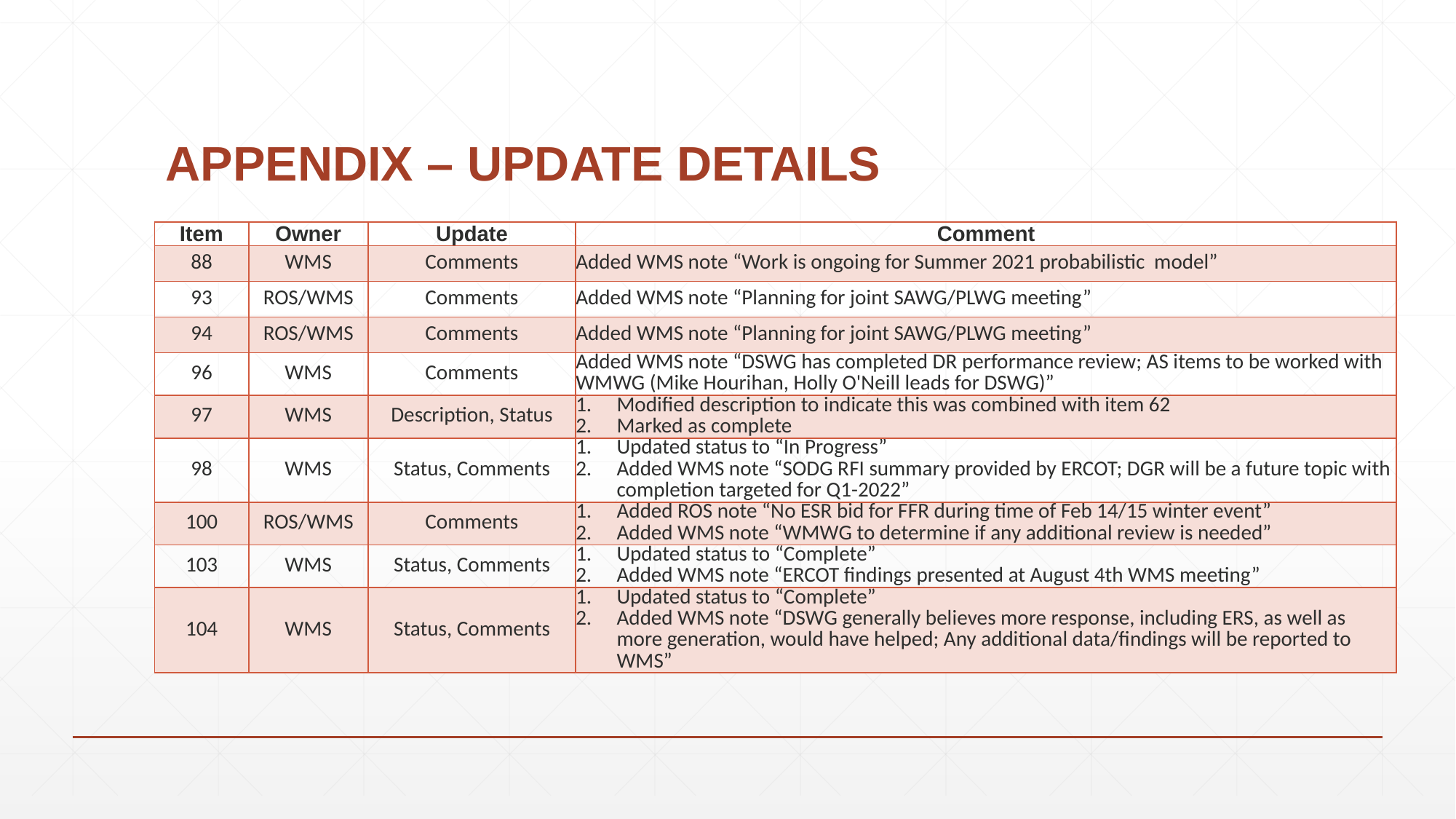

# APPENDIX – UPDATE DETAILS
| Item | Owner | Update | Comment |
| --- | --- | --- | --- |
| 88 | WMS | Comments | Added WMS note “Work is ongoing for Summer 2021 probabilistic model” |
| 93 | ROS/WMS | Comments | Added WMS note “Planning for joint SAWG/PLWG meeting” |
| 94 | ROS/WMS | Comments | Added WMS note “Planning for joint SAWG/PLWG meeting” |
| 96 | WMS | Comments | Added WMS note “DSWG has completed DR performance review; AS items to be worked with WMWG (Mike Hourihan, Holly O'Neill leads for DSWG)” |
| 97 | WMS | Description, Status | Modified description to indicate this was combined with item 62 Marked as complete |
| 98 | WMS | Status, Comments | Updated status to “In Progress” Added WMS note “SODG RFI summary provided by ERCOT; DGR will be a future topic with completion targeted for Q1-2022” |
| 100 | ROS/WMS | Comments | Added ROS note “No ESR bid for FFR during time of Feb 14/15 winter event” Added WMS note “WMWG to determine if any additional review is needed” |
| 103 | WMS | Status, Comments | Updated status to “Complete” Added WMS note “ERCOT findings presented at August 4th WMS meeting” |
| 104 | WMS | Status, Comments | Updated status to “Complete” Added WMS note “DSWG generally believes more response, including ERS, as well as more generation, would have helped; Any additional data/findings will be reported to WMS” |